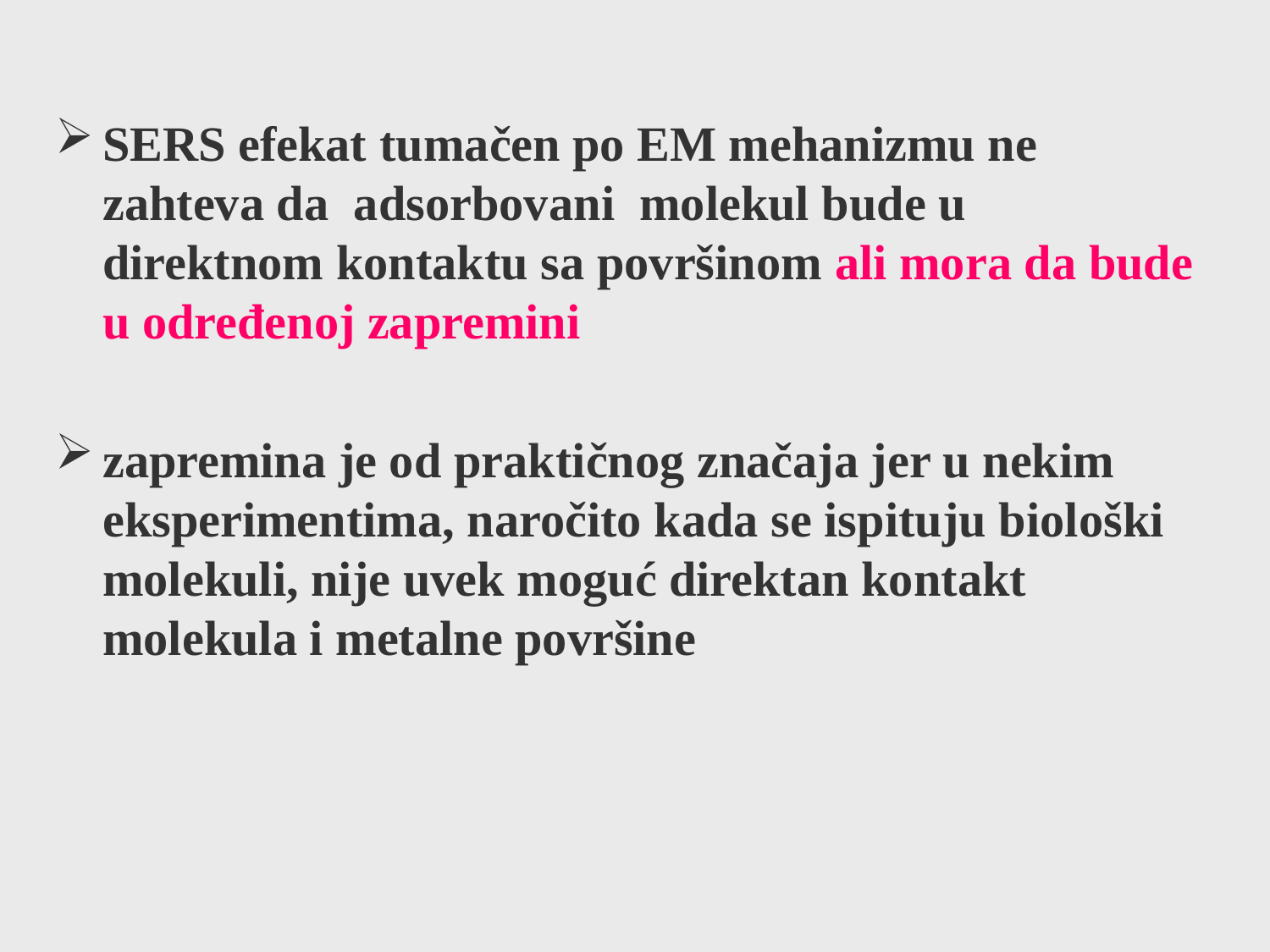

SERS efekat tumačen po EM mehanizmu ne    zahteva da  adsorbovani  molekul bude u    direktnom kontaktu sa površinom ali mora da bude u određenoj zapremini

zapremina je od praktičnog značaja jer u nekim eksperimentima, naročito kada se ispituju biološki molekuli, nije uvek moguć direktan kontakt   molekula i metalne površine